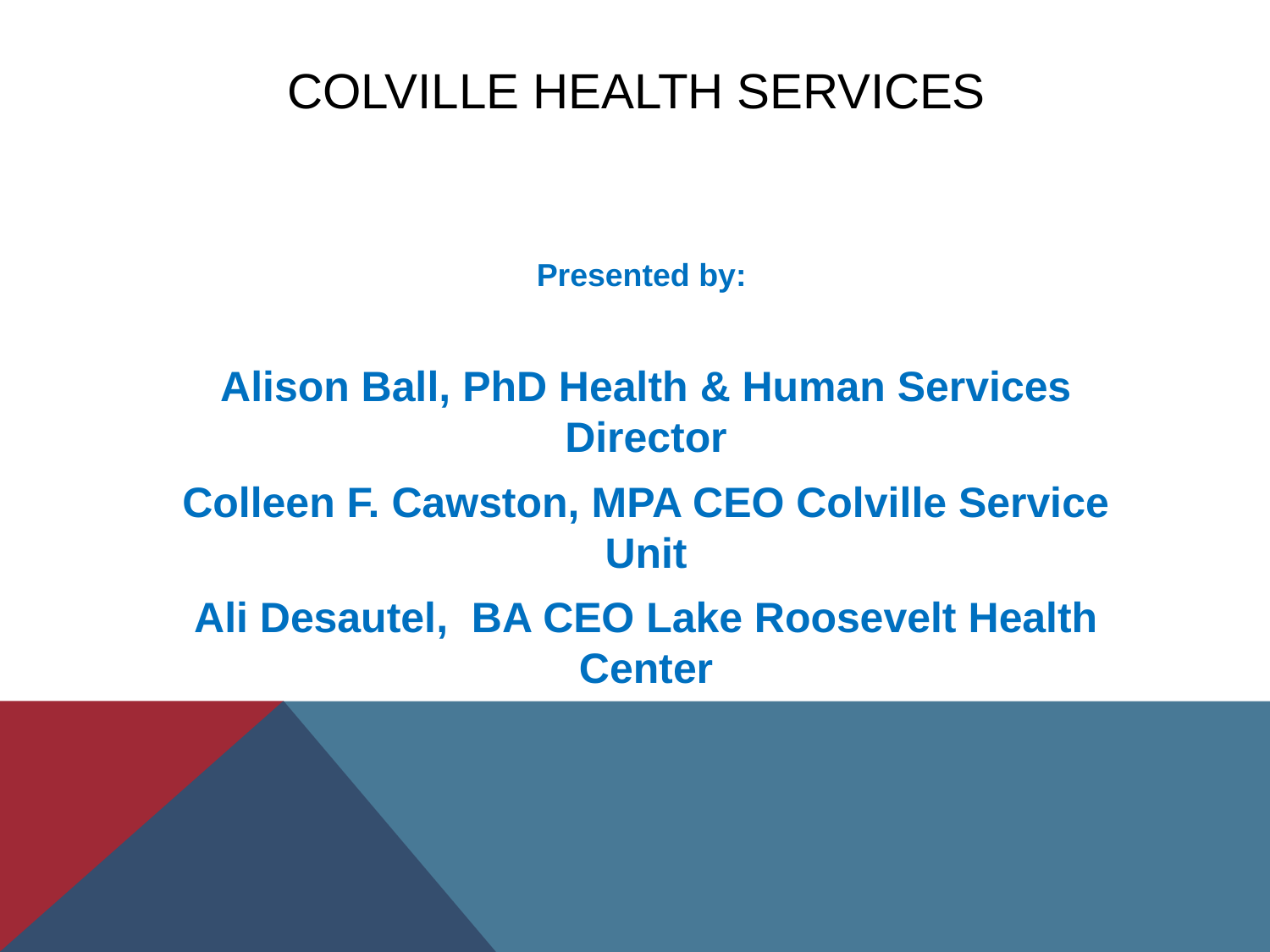

# Colville health services

Presented by:

Alison Ball, PhD Health & Human Services Director
Colleen F. Cawston, MPA CEO Colville Service Unit
Ali Desautel,  BA CEO Lake Roosevelt Health Center